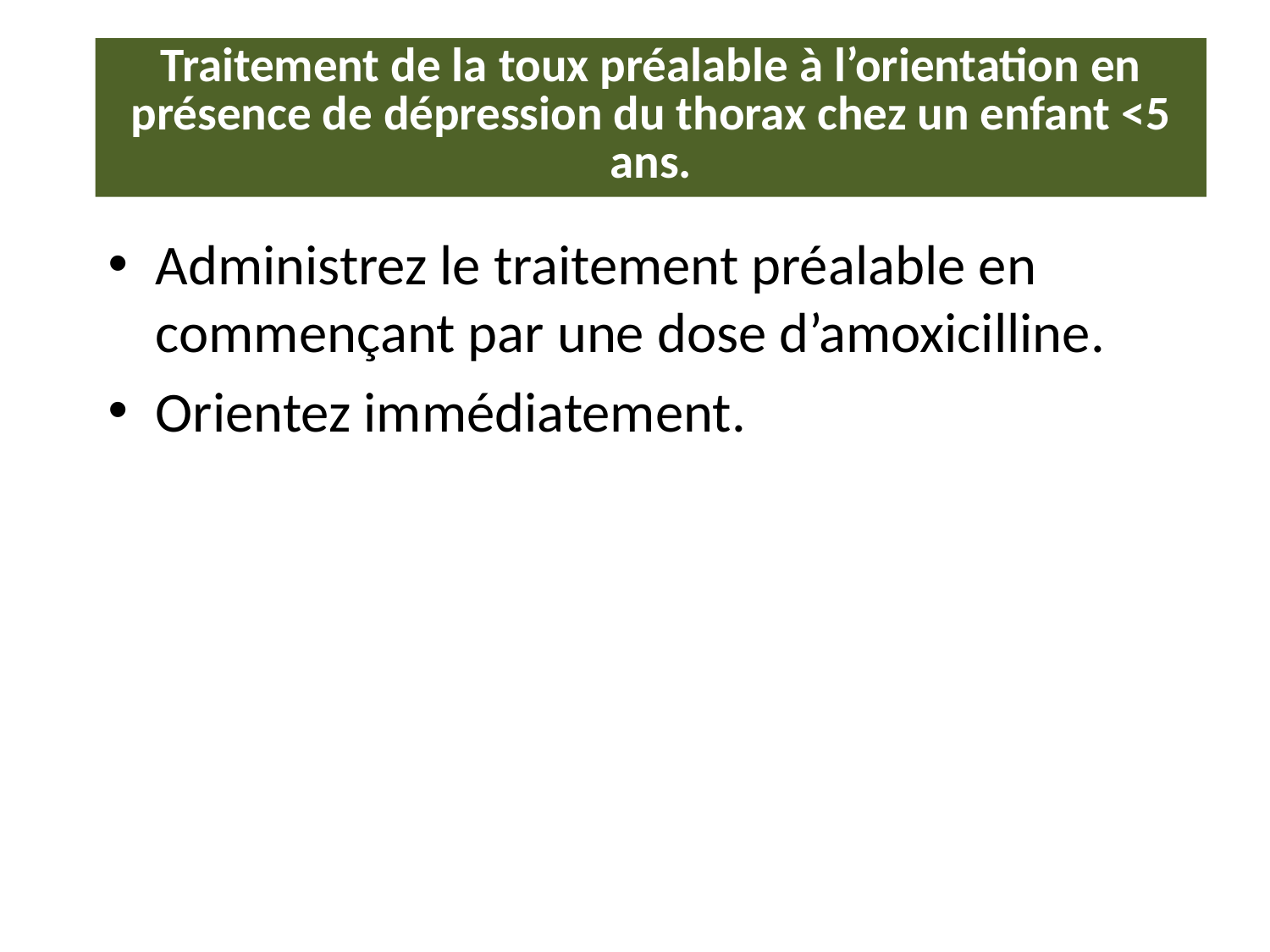

# Traitement de la toux préalable à l’orientation en présence de dépression du thorax chez un enfant <5 ans.
Administrez le traitement préalable en commençant par une dose d’amoxicilline.
Orientez immédiatement.